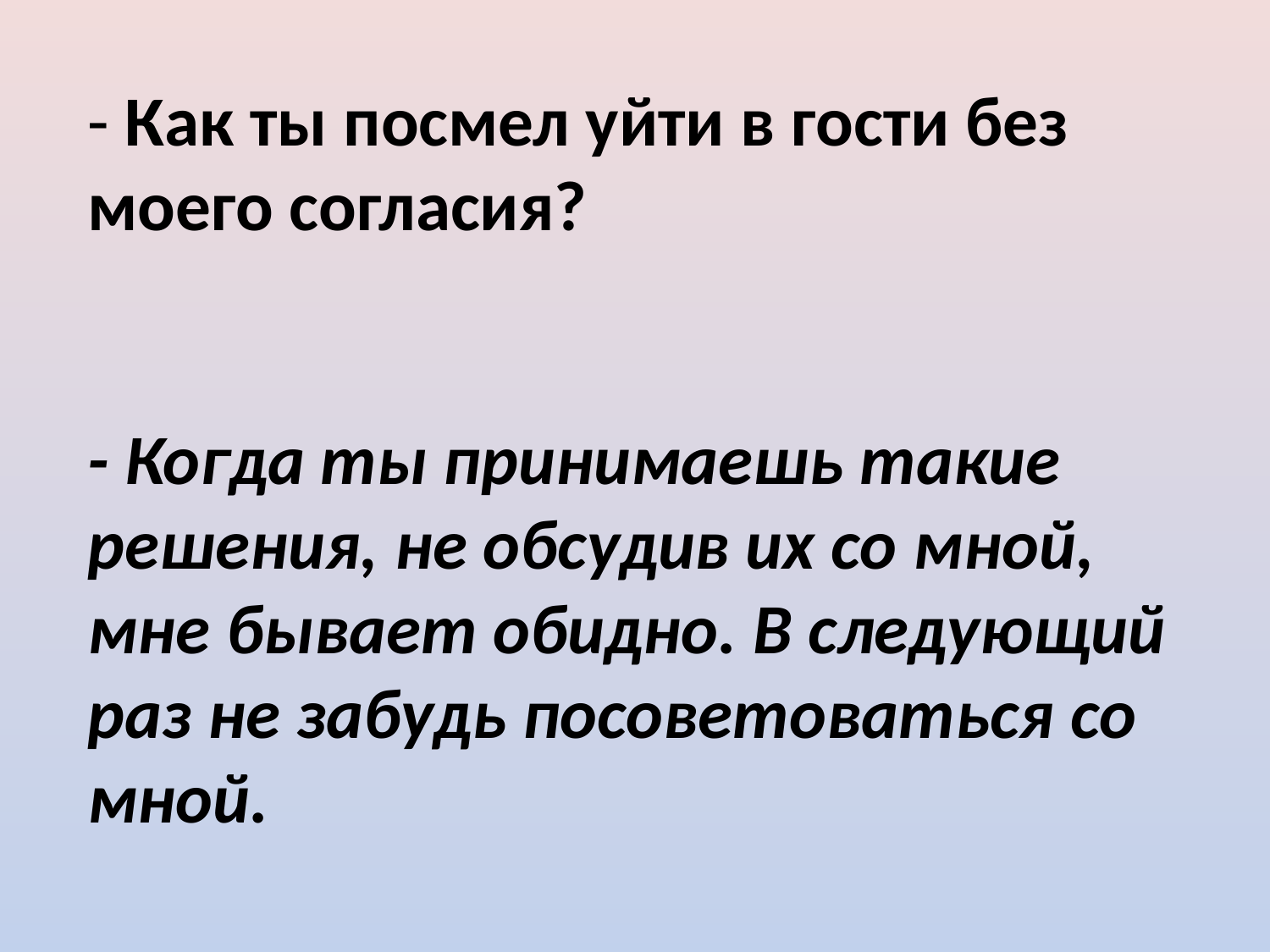

- Как ты посмел уйти в гости без моего согласия?

- Когда ты принимаешь такие решения, не обсудив их со мной, мне бывает обидно. В следующий раз не забудь посоветоваться со мной.